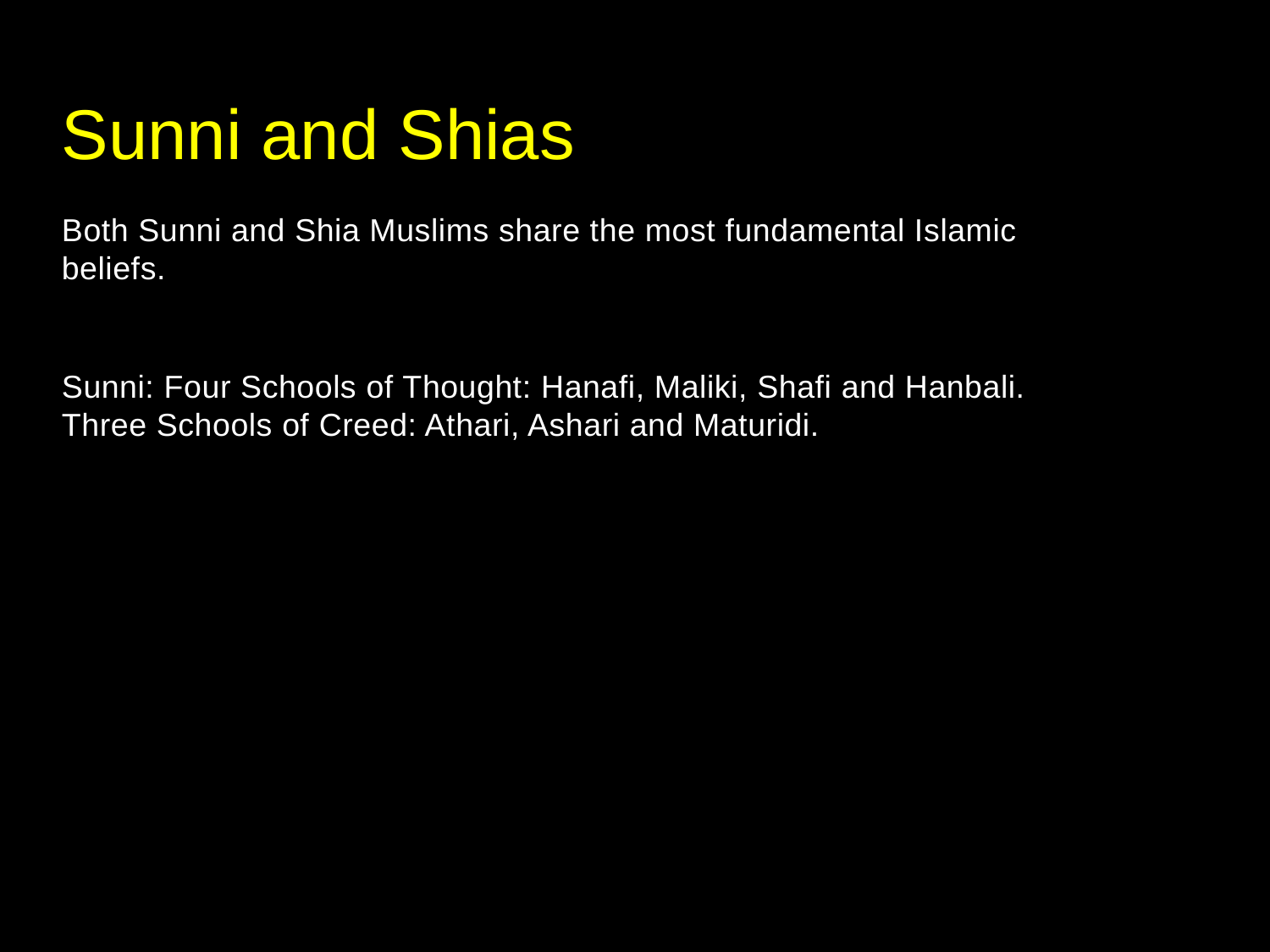

# Sunni and Shias
Both Sunni and Shia Muslims share the most fundamental Islamic beliefs.

Sunni: Four Schools of Thought: Hanafi, Maliki, Shafi and Hanbali. Three Schools of Creed: Athari, Ashari and Maturidi.